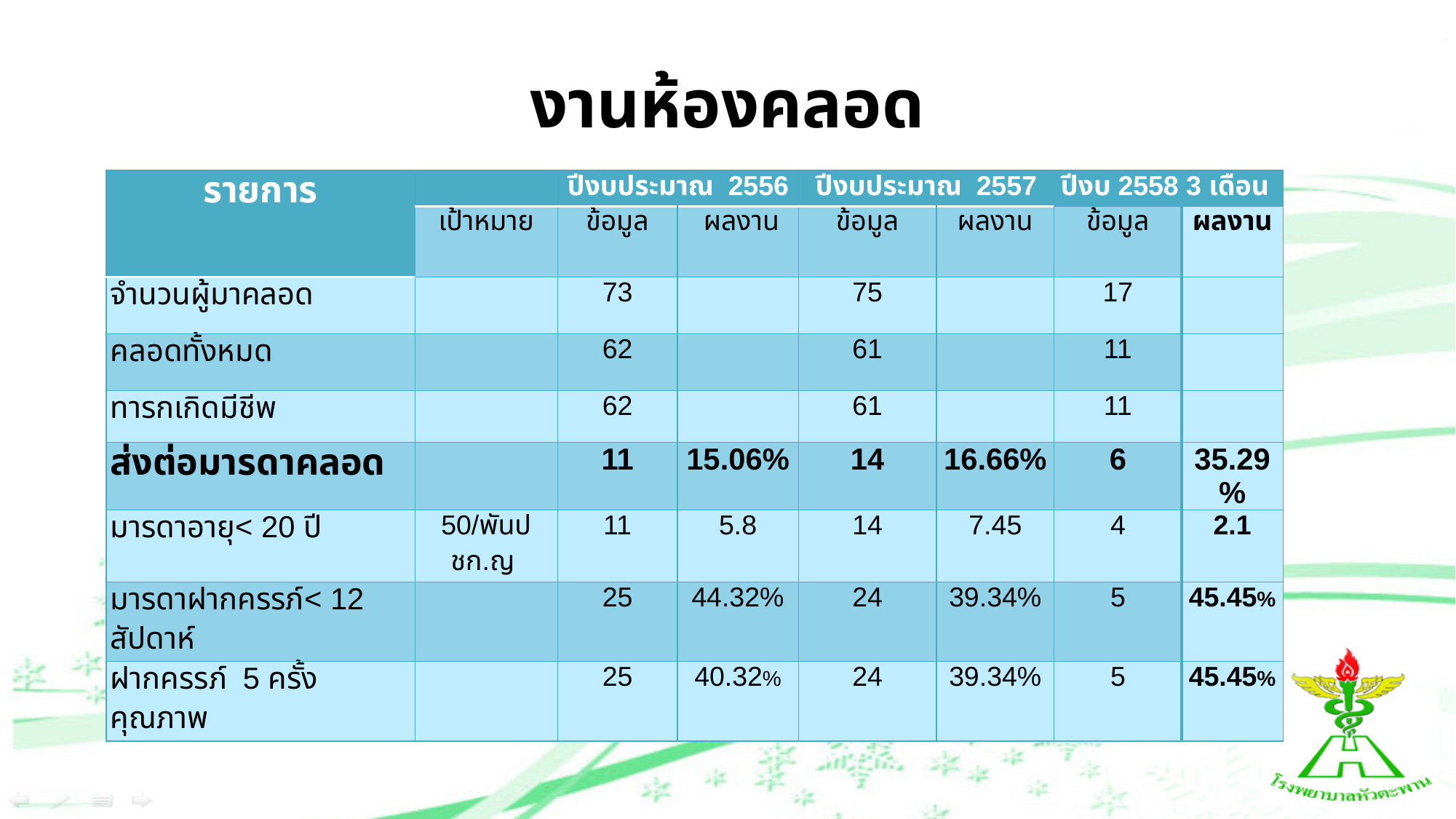

# งานห้องคลอด
| รายการ |  | ปีงบประมาณ 2556 |  | ปีงบประมาณ 2557 |  | ปีงบ 2558 3 เดือน |  |
| --- | --- | --- | --- | --- | --- | --- | --- |
|  | เป้าหมาย | ข้อมูล | ผลงาน | ข้อมูล | ผลงาน | ข้อมูล | ผลงาน |
| จำนวนผู้มาคลอด |  | 73 |  | 75 |  | 17 |  |
| คลอดทั้งหมด |  | 62 |  | 61 |  | 11 |  |
| ทารกเกิดมีชีพ |  | 62 |  | 61 |  | 11 |  |
| ส่งต่อมารดาคลอด |  | 11 | 15.06% | 14 | 16.66% | 6 | 35.29% |
| มารดาอายุ< 20 ปี | 50/พันปชก.ญ | 11 | 5.8 | 14 | 7.45 | 4 | 2.1 |
| มารดาฝากครรภ์< 12 สัปดาห์ |  | 25 | 44.32% | 24 | 39.34% | 5 | 45.45% |
| ฝากครรภ์ 5 ครั้งคุณภาพ |  | 25 | 40.32% | 24 | 39.34% | 5 | 45.45% |